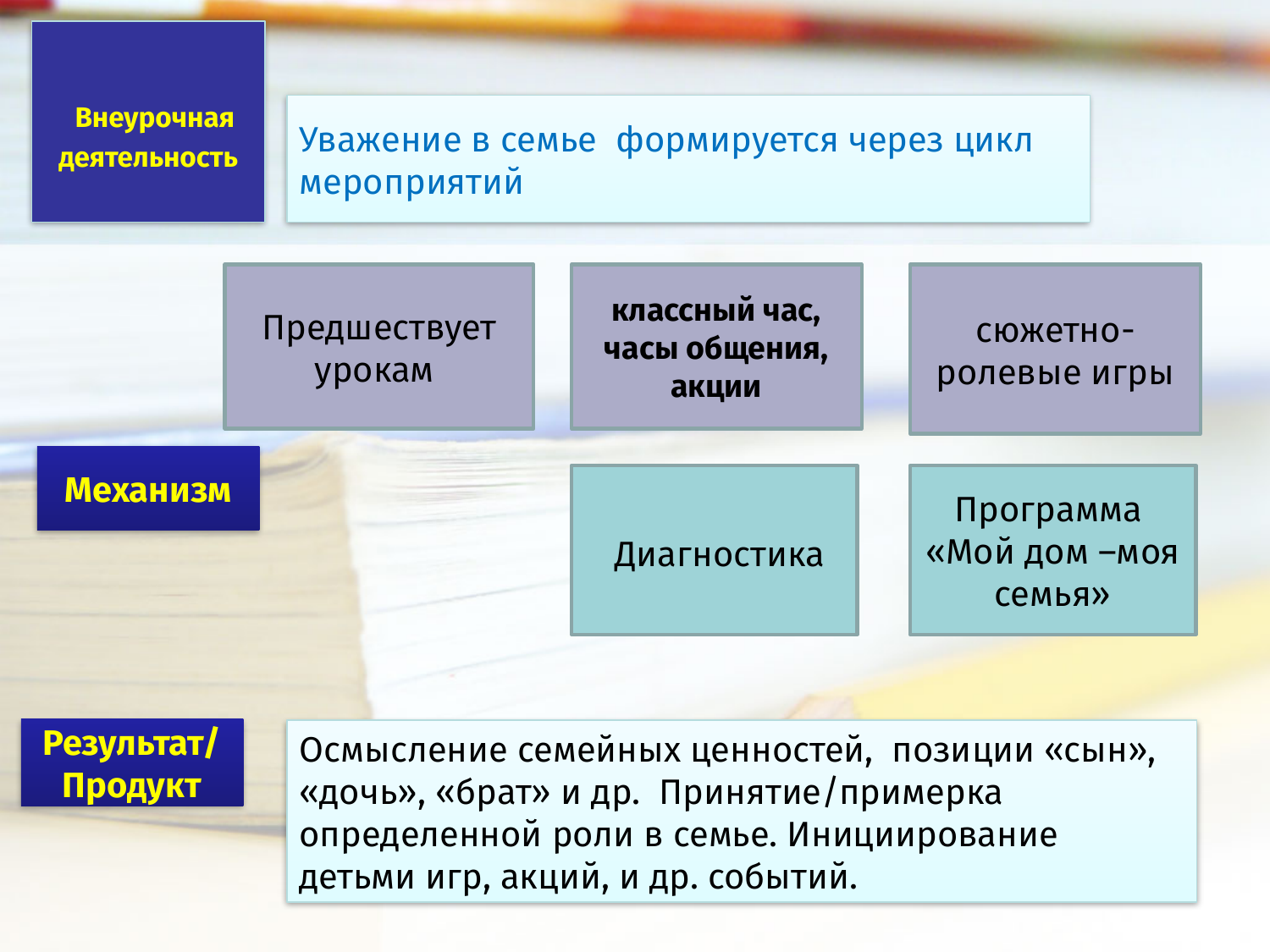

Внеурочная деятельность
Уважение в семье  формируется через цикл мероприятий
Предшествует урокам
классный час, часы общения, акции
сюжетно-ролевые игры
Механизм
 Диагностика
Программа  «Мой дом –моя семья»
Результат/Продукт
Осмысление семейных ценностей,  позиции «сын», «дочь», «брат» и др.  Принятие/примерка определенной роли в семье. Инициирование детьми игр, акций, и др. событий.